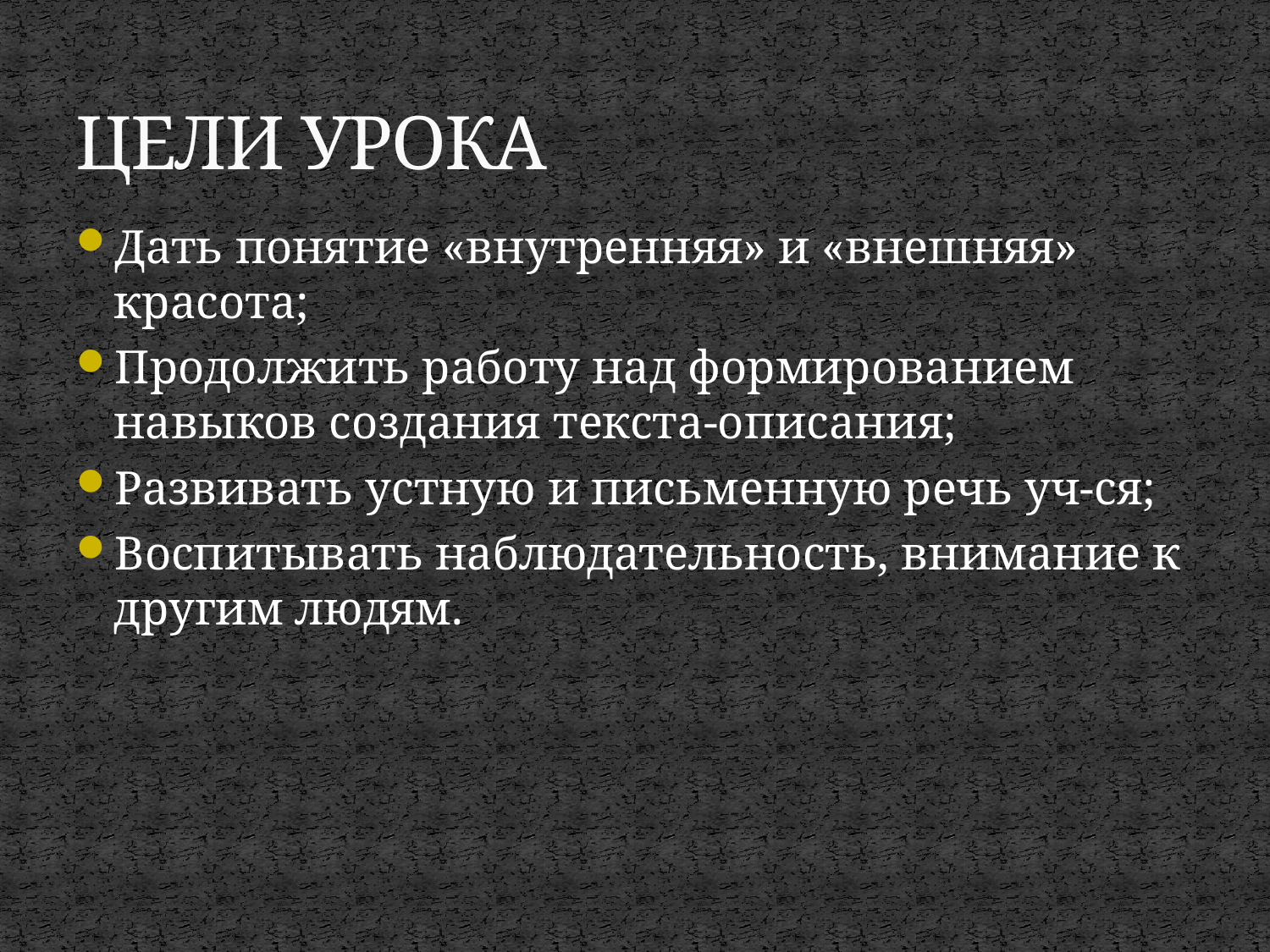

# ЦЕЛИ УРОКА
Дать понятие «внутренняя» и «внешняя» красота;
Продолжить работу над формированием навыков создания текста-описания;
Развивать устную и письменную речь уч-ся;
Воспитывать наблюдательность, внимание к другим людям.